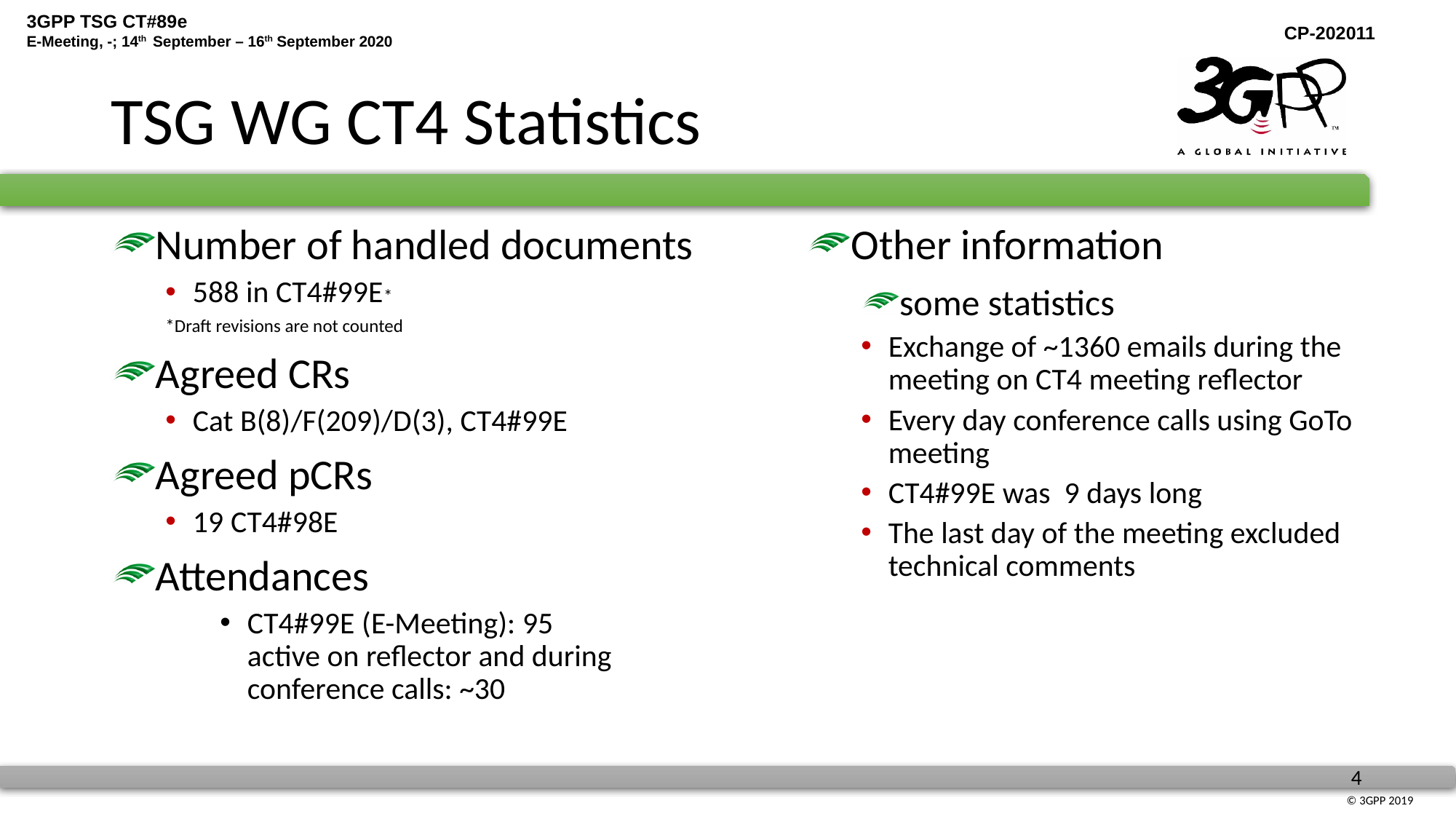

# TSG WG CT4 Statistics
Number of handled documents
588 in CT4#99E*
*Draft revisions are not counted
Agreed CRs
Cat B(8)/F(209)/D(3), CT4#99E
Agreed pCRs
19 CT4#98E
Attendances
CT4#99E (E-Meeting): 95
active on reflector and during conference calls: ~30

Other information
some statistics
Exchange of ~1360 emails during the meeting on CT4 meeting reflector
Every day conference calls using GoTo meeting
CT4#99E was  9 days long
The last day of the meeting excluded technical comments